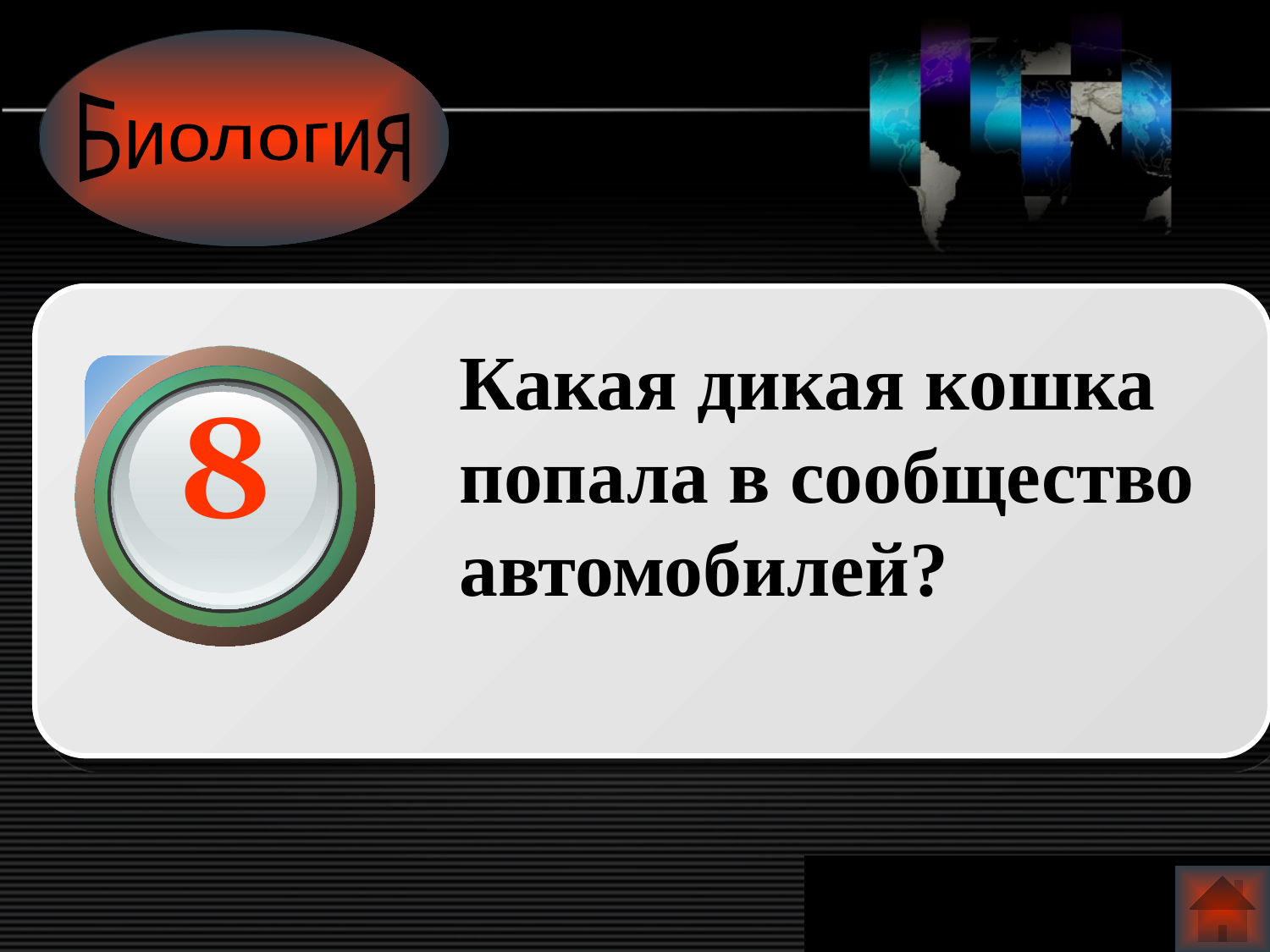

Биология

Какая дикая кошка попала в сообщество автомобилей?

8

www.themegallery.com